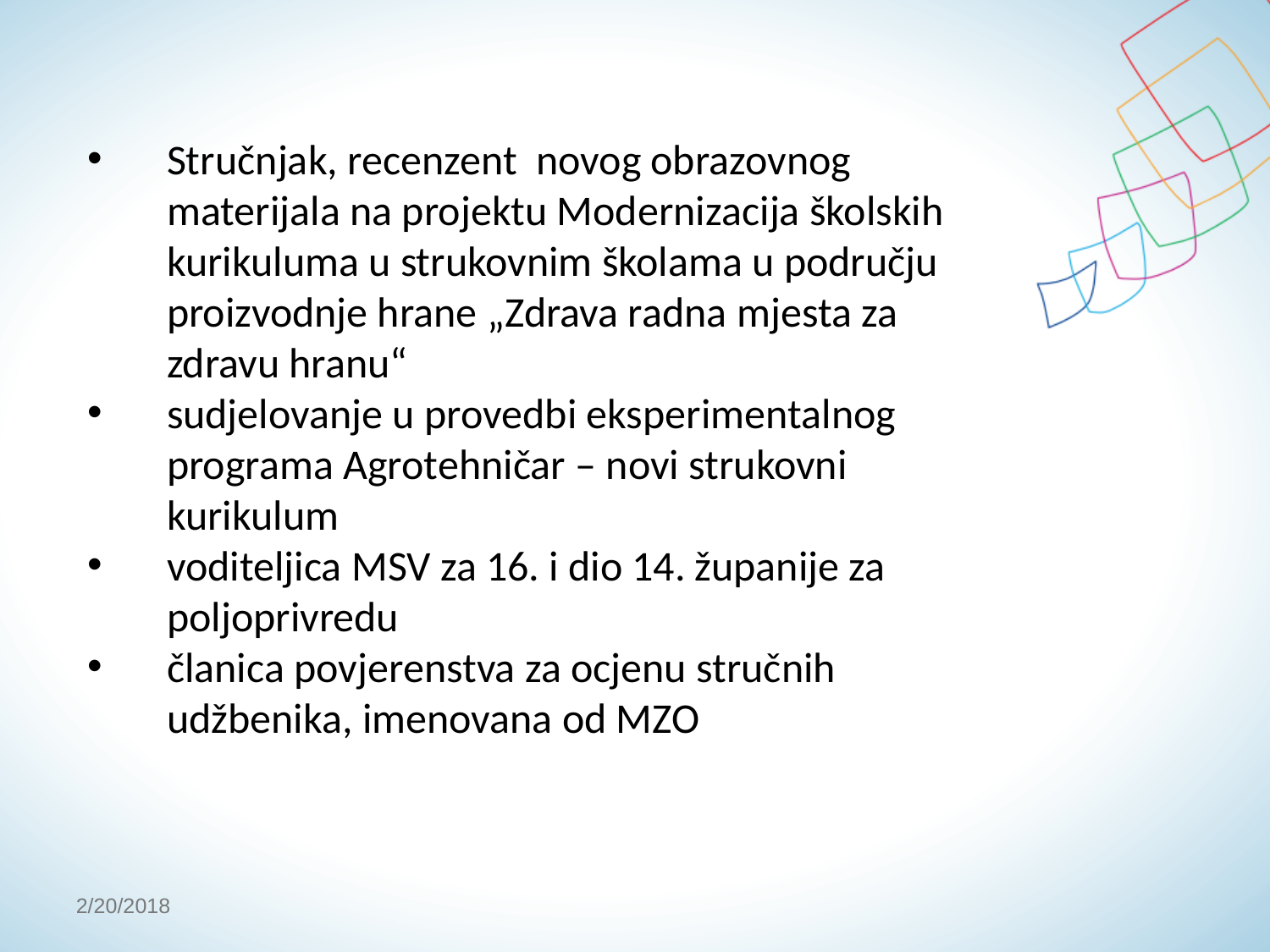

Stručnjak, recenzent  novog obrazovnog materijala na projektu Modernizacija školskih kurikuluma u strukovnim školama u području proizvodnje hrane „Zdrava radna mjesta za zdravu hranu“
sudjelovanje u provedbi eksperimentalnog programa Agrotehničar – novi strukovni kurikulum
voditeljica MSV za 16. i dio 14. županije za poljoprivredu
članica povjerenstva za ocjenu stručnih udžbenika, imenovana od MZO